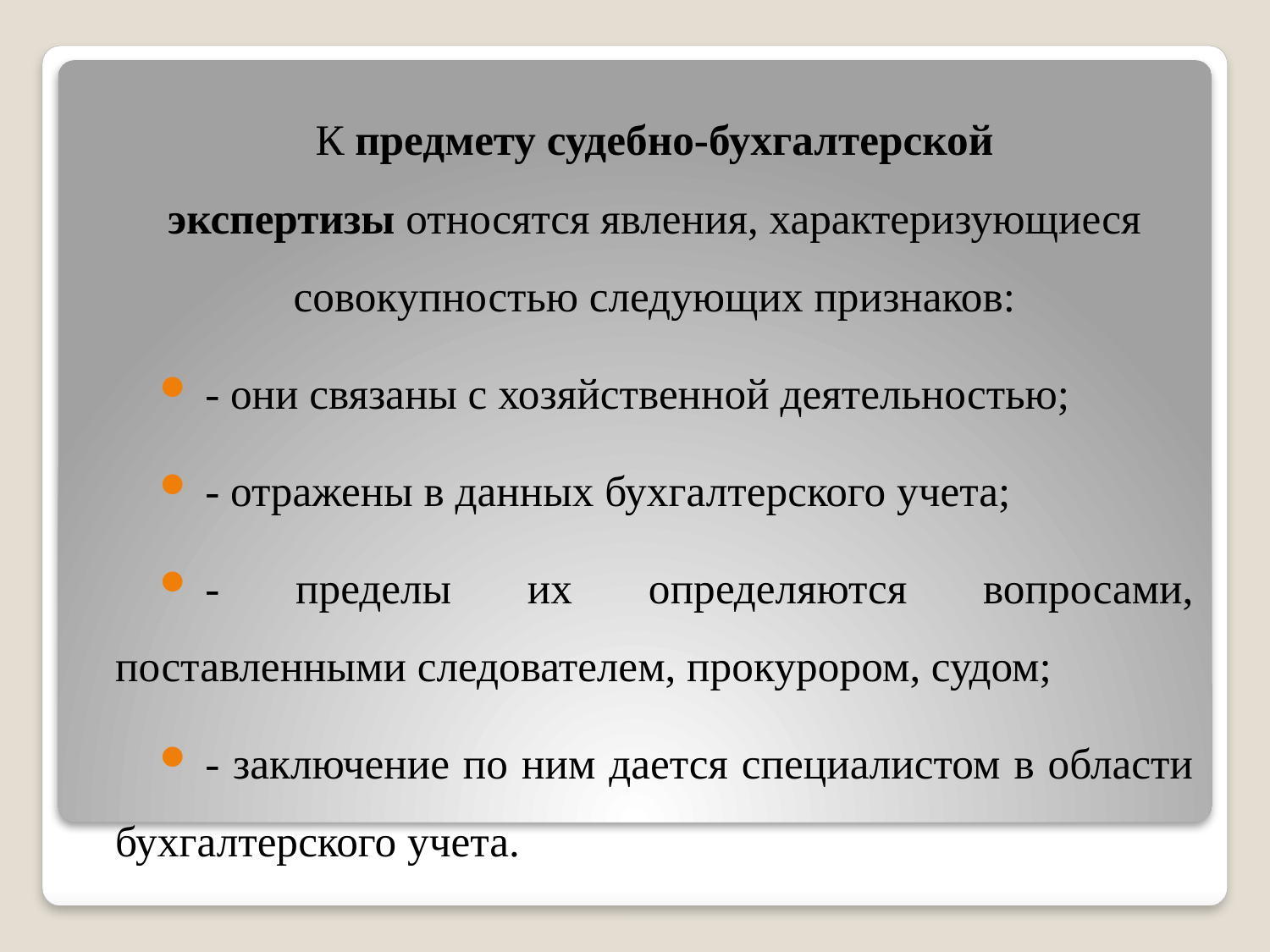

К предмету судебно-бухгалтерской экспертизы относятся явления, характеризующиеся совокупностью следующих признаков:
- они связаны с хозяйственной деятельностью;
- отражены в данных бухгалтерского учета;
- пределы их определяются вопросами, поставленными следователем, прокурором, судом;
- заключение по ним дается специалистом в области бухгалтерского учета.

#